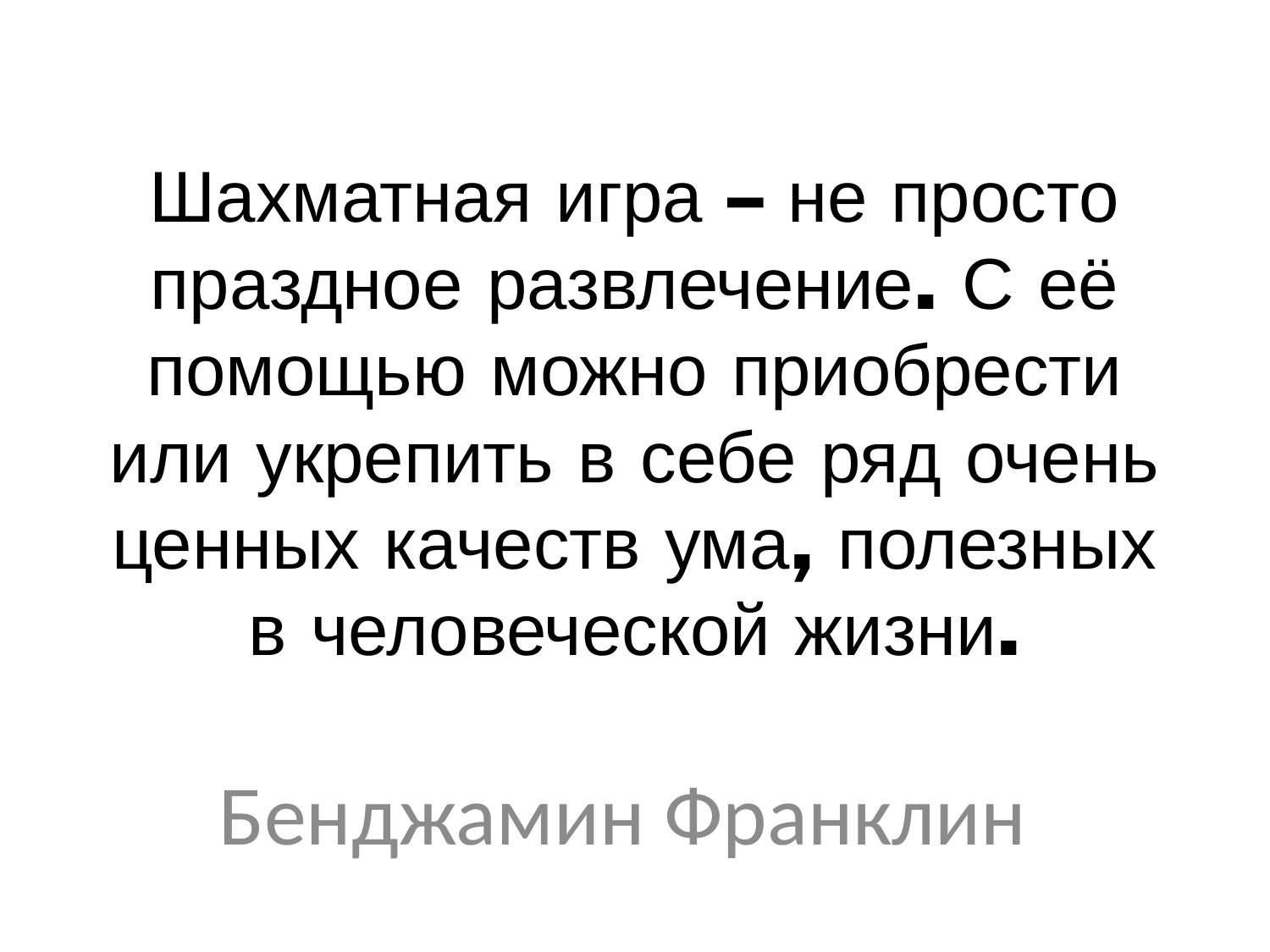

# Шахматная игра – не просто праздное развлечение. С её помощью можно приобрести или укрепить в себе ряд очень ценных качеств ума, полезных в человеческой жизни.
Бенджамин Франклин